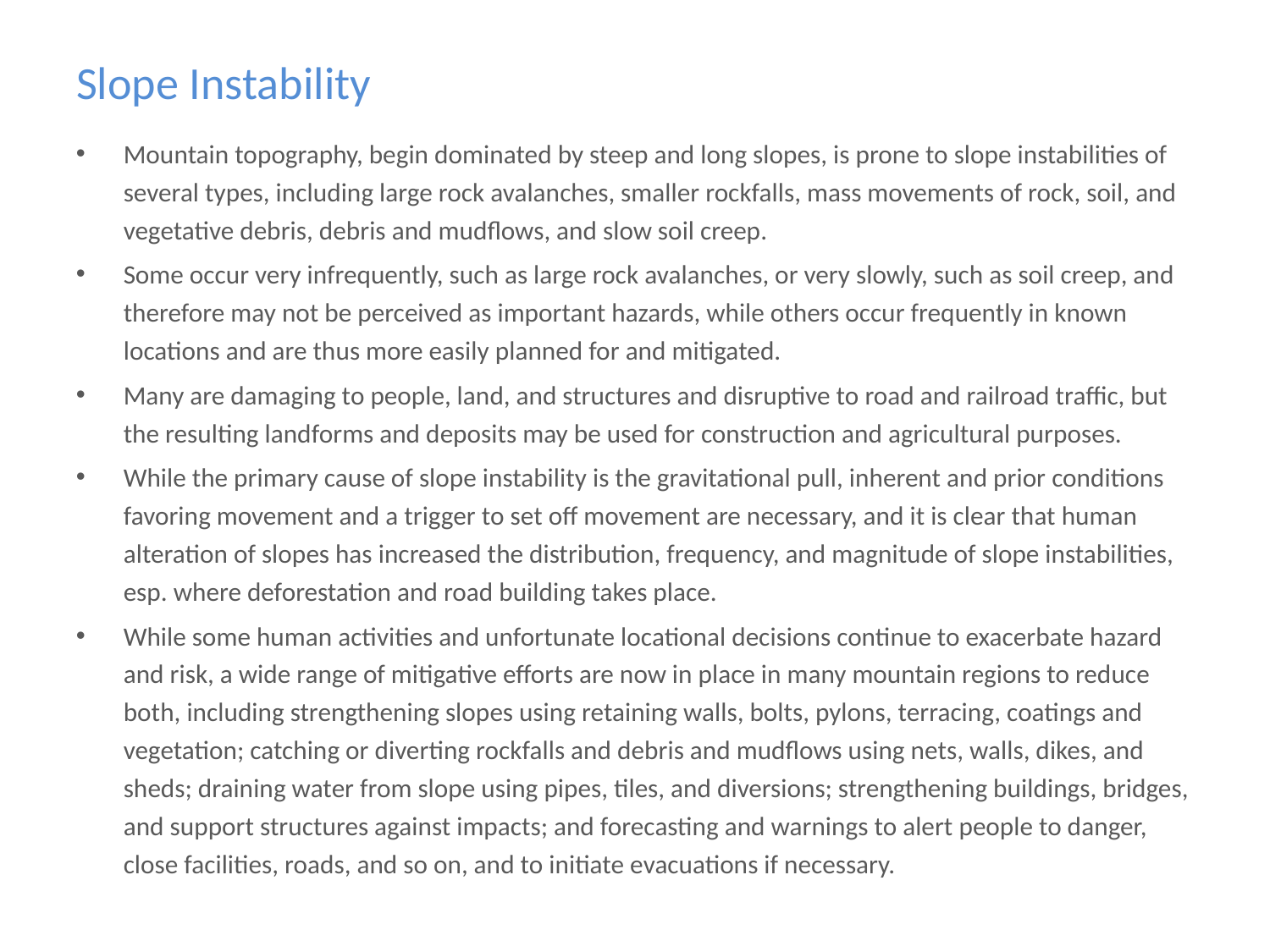

# Slope Instability
Mountain topography, begin dominated by steep and long slopes, is prone to slope instabilities of several types, including large rock avalanches, smaller rockfalls, mass movements of rock, soil, and vegetative debris, debris and mudflows, and slow soil creep.
Some occur very infrequently, such as large rock avalanches, or very slowly, such as soil creep, and therefore may not be perceived as important hazards, while others occur frequently in known locations and are thus more easily planned for and mitigated.
Many are damaging to people, land, and structures and disruptive to road and railroad traffic, but the resulting landforms and deposits may be used for construction and agricultural purposes.
While the primary cause of slope instability is the gravitational pull, inherent and prior conditions favoring movement and a trigger to set off movement are necessary, and it is clear that human alteration of slopes has increased the distribution, frequency, and magnitude of slope instabilities, esp. where deforestation and road building takes place.
While some human activities and unfortunate locational decisions continue to exacerbate hazard and risk, a wide range of mitigative efforts are now in place in many mountain regions to reduce both, including strengthening slopes using retaining walls, bolts, pylons, terracing, coatings and vegetation; catching or diverting rockfalls and debris and mudflows using nets, walls, dikes, and sheds; draining water from slope using pipes, tiles, and diversions; strengthening buildings, bridges, and support structures against impacts; and forecasting and warnings to alert people to danger, close facilities, roads, and so on, and to initiate evacuations if necessary.